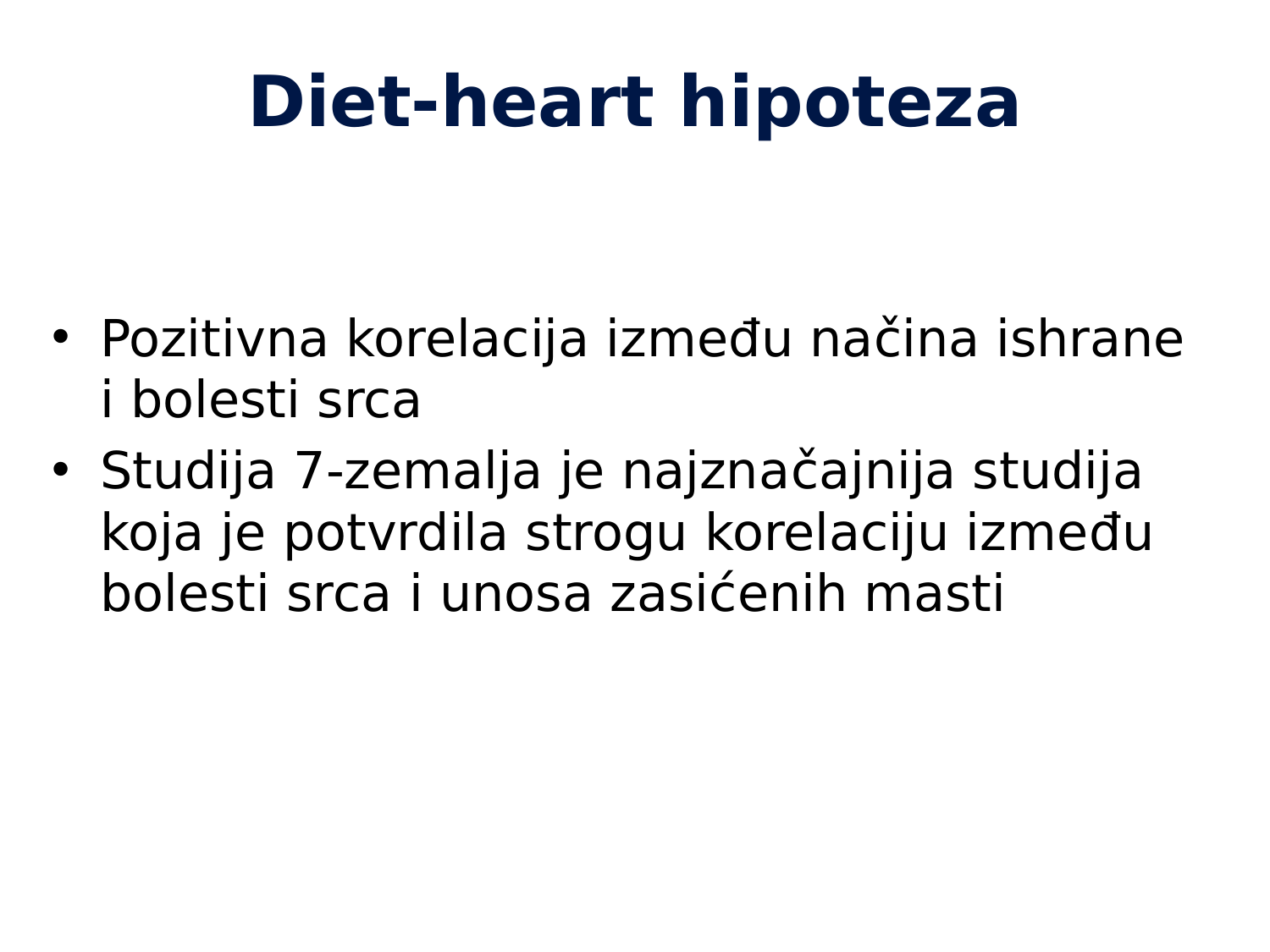

# Diet-heart hipoteza

Pozitivna korelacija između načina ishrane i bolesti srca
Studija 7-zemalja je najznačajnija studija koja je potvrdila strogu korelaciju između bolesti srca i unosa zasićenih masti